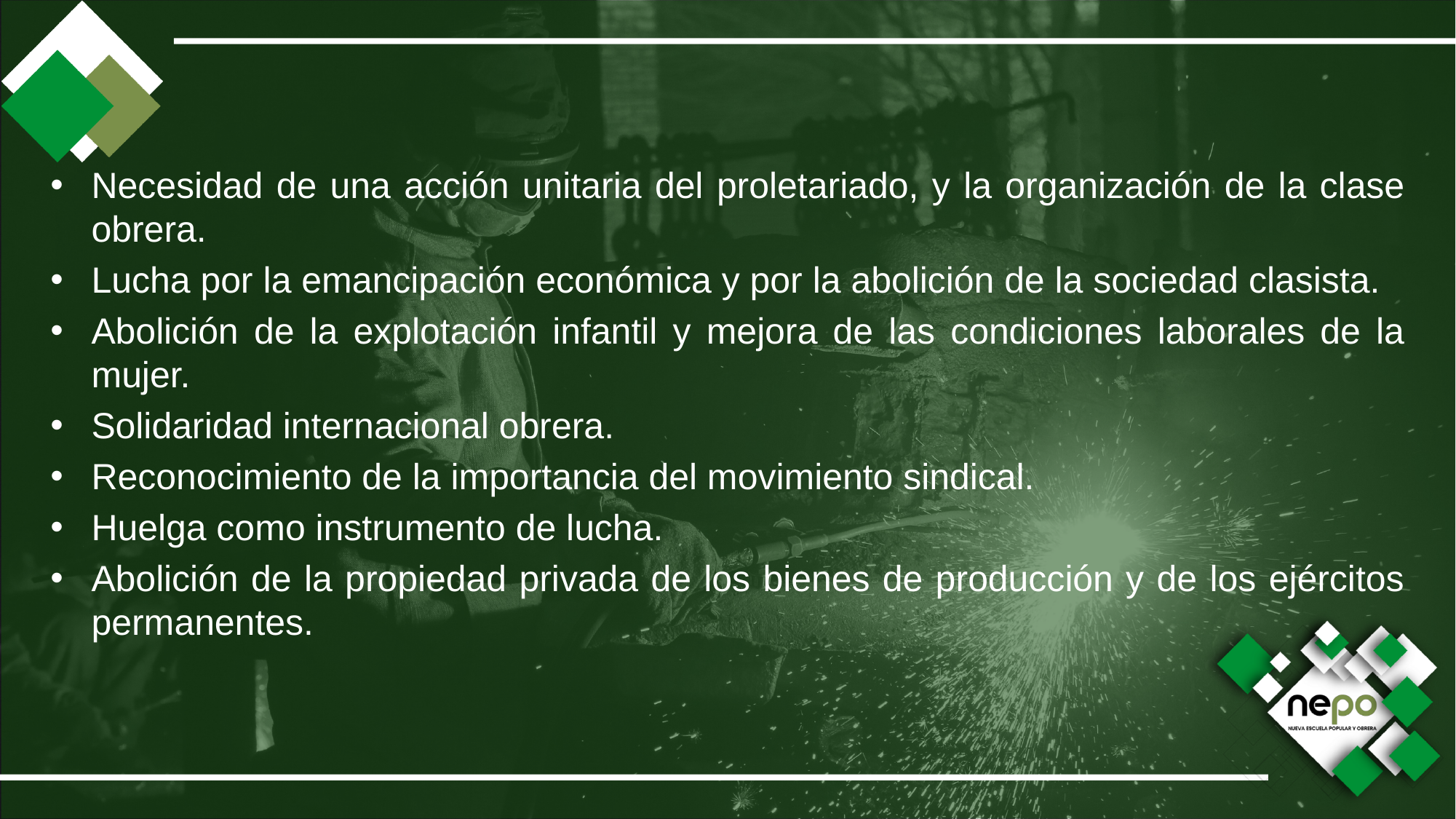

Necesidad de una acción unitaria del proletariado, y la organización de la clase obrera.
Lucha por la emancipación económica y por la abolición de la sociedad clasista.
Abolición de la explotación infantil y mejora de las condiciones laborales de la mujer.
Solidaridad internacional obrera.
Reconocimiento de la importancia del movimiento sindical.
Huelga como instrumento de lucha.
Abolición de la propiedad privada de los bienes de producción y de los ejércitos permanentes.